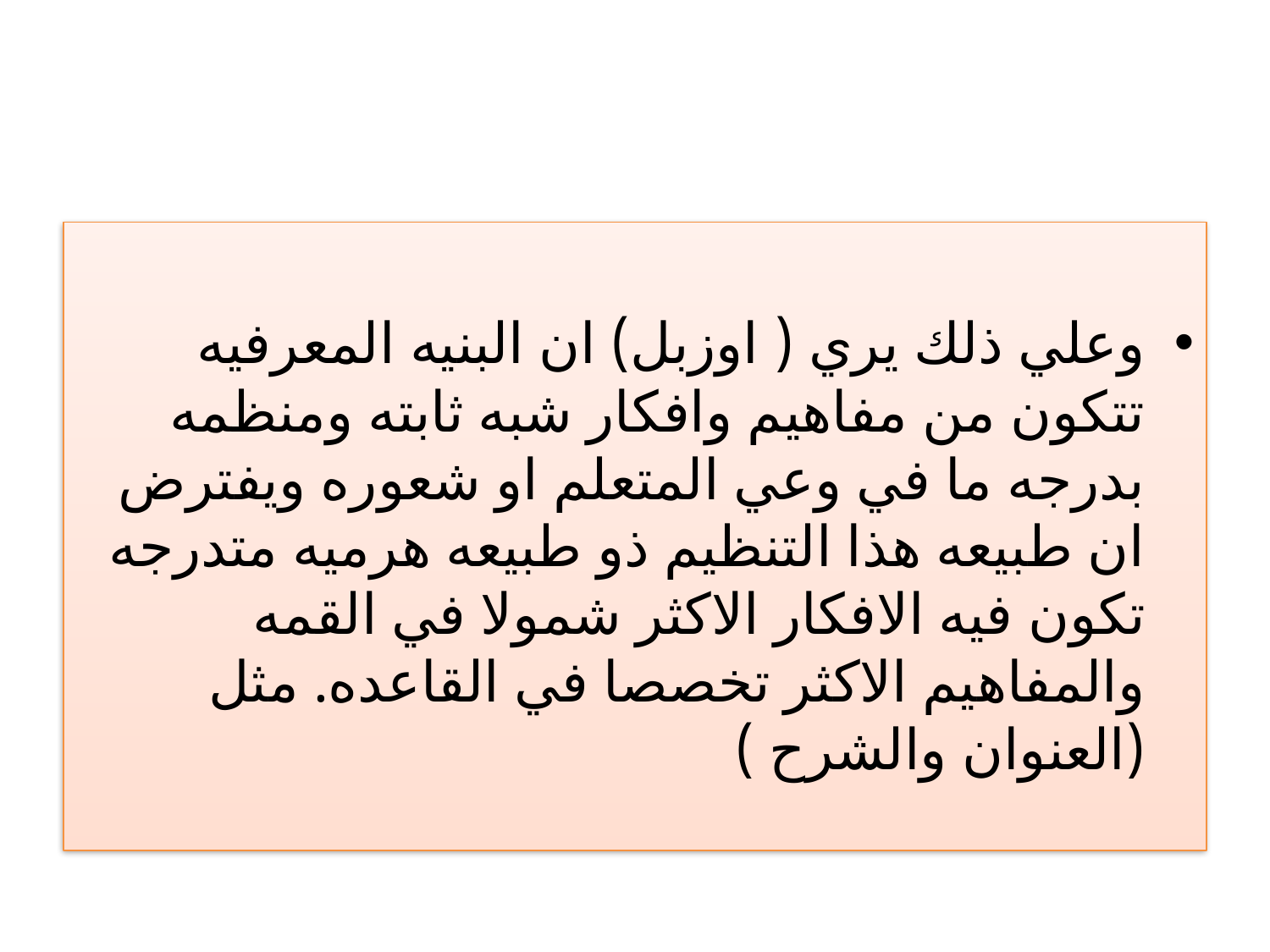

وعلي ذلك يري ( اوزبل) ان البنيه المعرفيه تتكون من مفاهيم وافكار شبه ثابته ومنظمه بدرجه ما في وعي المتعلم او شعوره ويفترض ان طبيعه هذا التنظيم ذو طبيعه هرميه متدرجه تكون فيه الافكار الاكثر شمولا في القمه والمفاهيم الاكثر تخصصا في القاعده. مثل (العنوان والشرح )